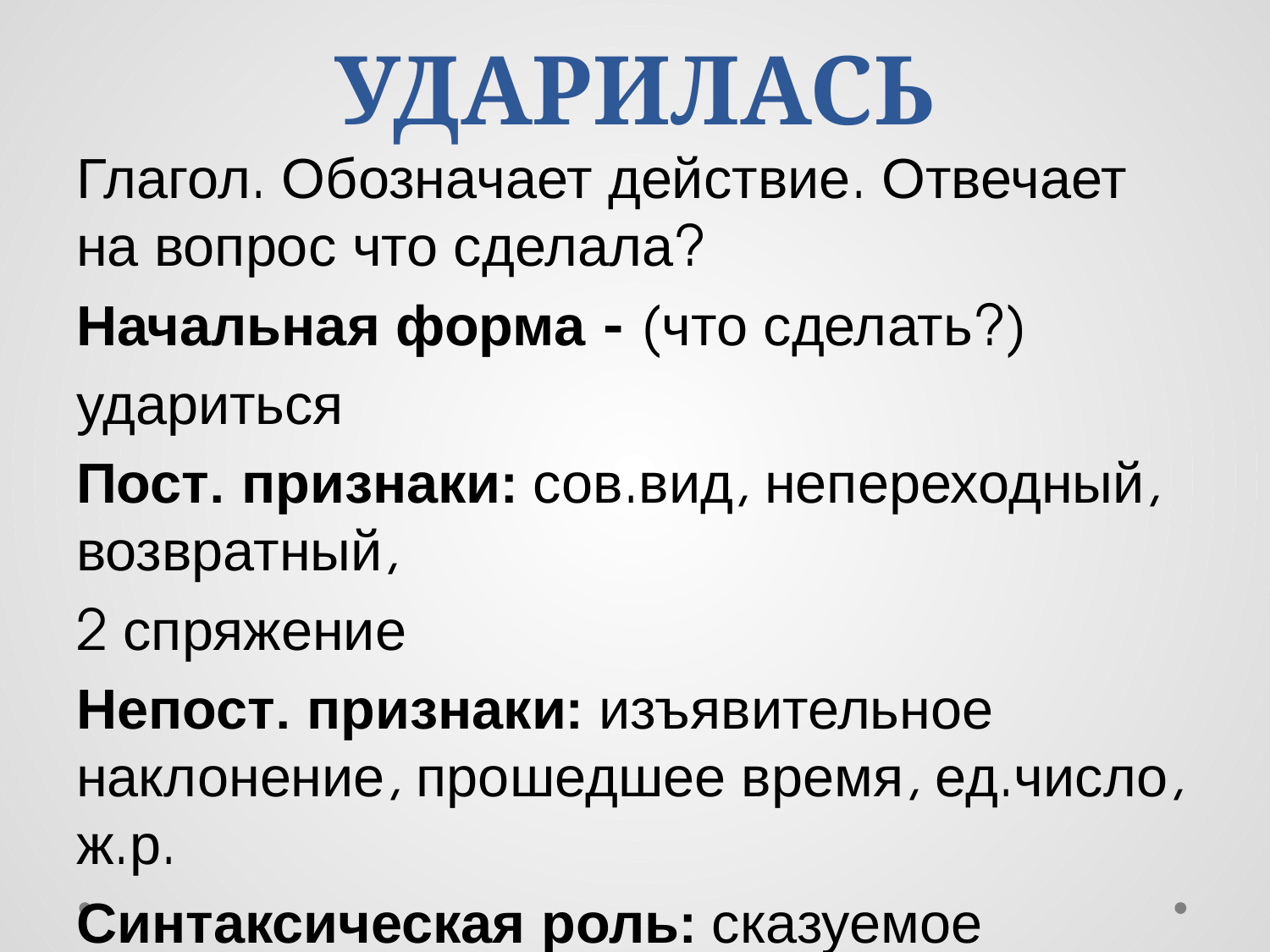

# УДАРИЛАСЬ
Глагол. Обозначает действие. Отвечает на вопрос что сделала?
Начальная форма - (что сделать?)
удариться
Пост. признаки: сов.вид, непереходный, возвратный,
2 спряжение
Непост. признаки: изъявительное наклонение, прошедшее время, ед.число, ж.р.
Синтаксическая роль: сказуемое